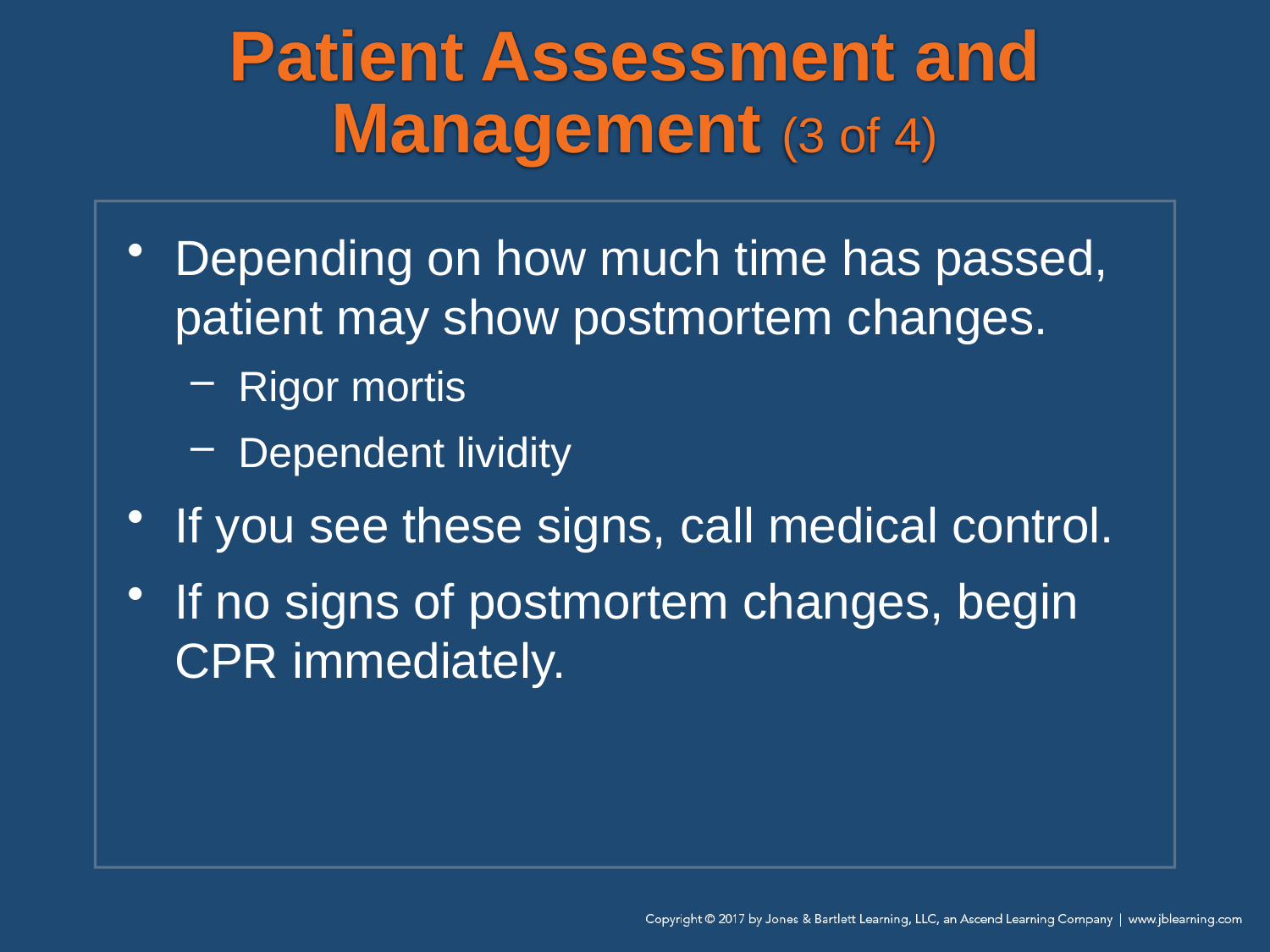

# Patient Assessment and Management (3 of 4)
Depending on how much time has passed, patient may show postmortem changes.
Rigor mortis
Dependent lividity
If you see these signs, call medical control.
If no signs of postmortem changes, begin CPR immediately.